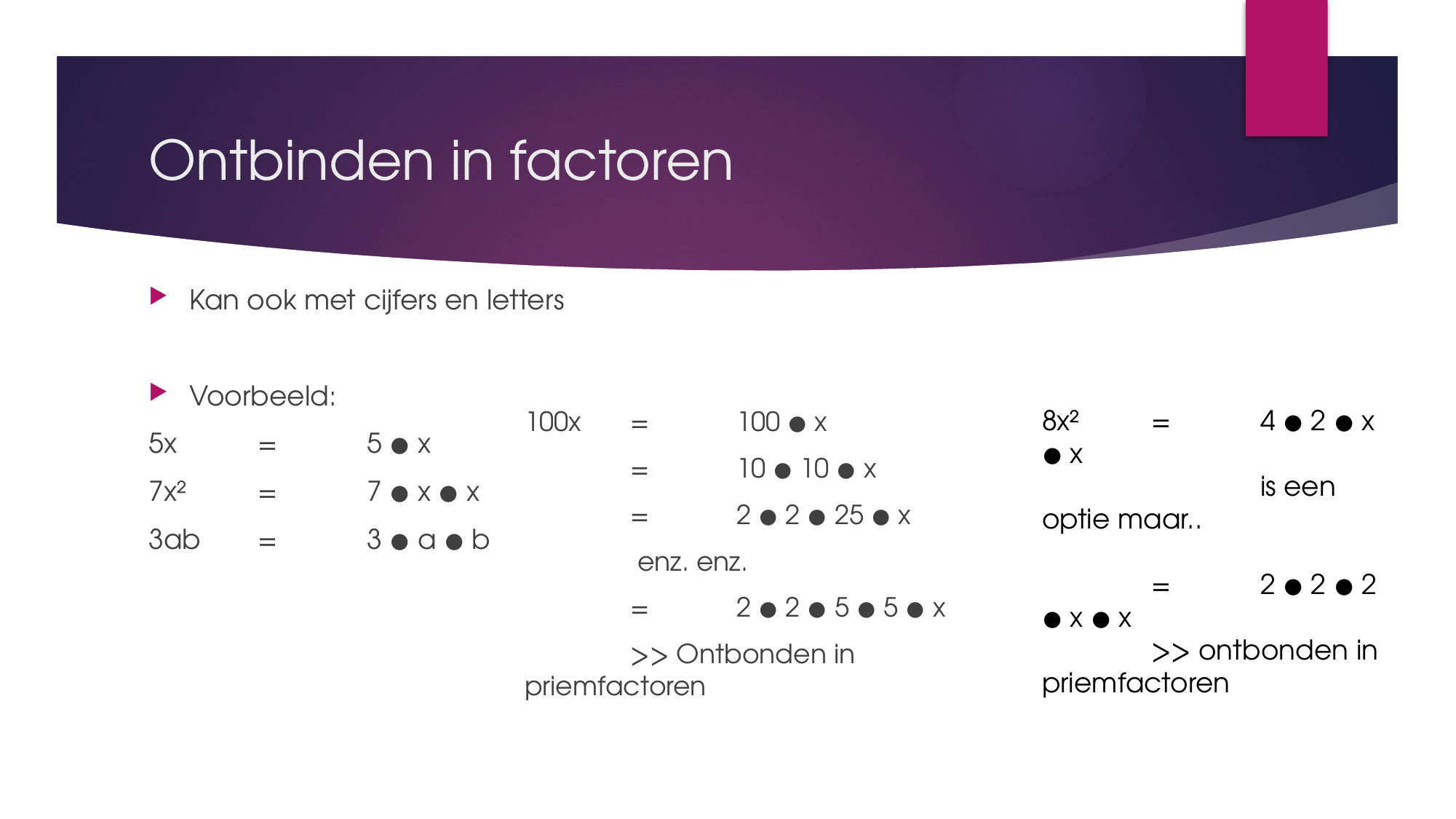

# Ontbinden in factoren
Kan ook met cijfers en letters

Voorbeeld:
5x	=	5 ● x
7x²	=	7 ● x ● x
3ab	=	3 ● a ● b

100x	=	100 ● x
		=	10 ● 10 ● x
		=	2 ● 2 ● 25 ● x
	 enz. enz.
		=	2 ● 2 ● 5 ● 5 ● x
		>> Ontbonden in 	priemfactoren
8x²	=	4 ● 2 ● x ● x
		is een optie maar..

	=	2 ● 2 ● 2 ● x ● x
	>> ontbonden in priemfactoren